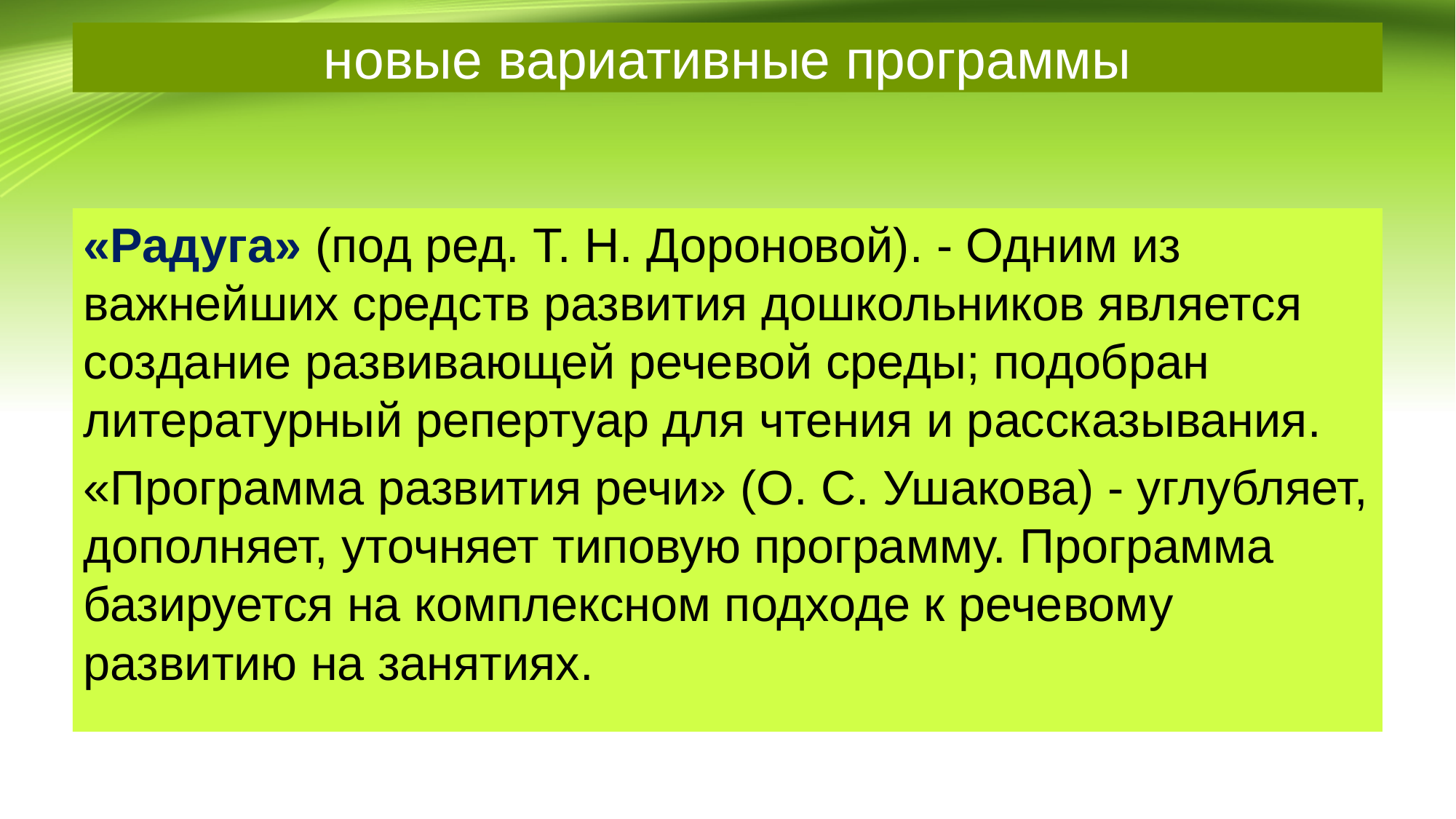

# новые вариативные программы
«Радуга» (под ред. Т. Н. Дороновой). - Одним из важнейших средств развития дошкольников является создание развивающей речевой среды; подобран литературный репертуар для чтения и рассказывания.
«Программа развития речи» (О. С. Ушакова) - углубляет, дополняет, уточняет типовую программу. Программа базируется на комплексном подходе к речевому развитию на занятиях.